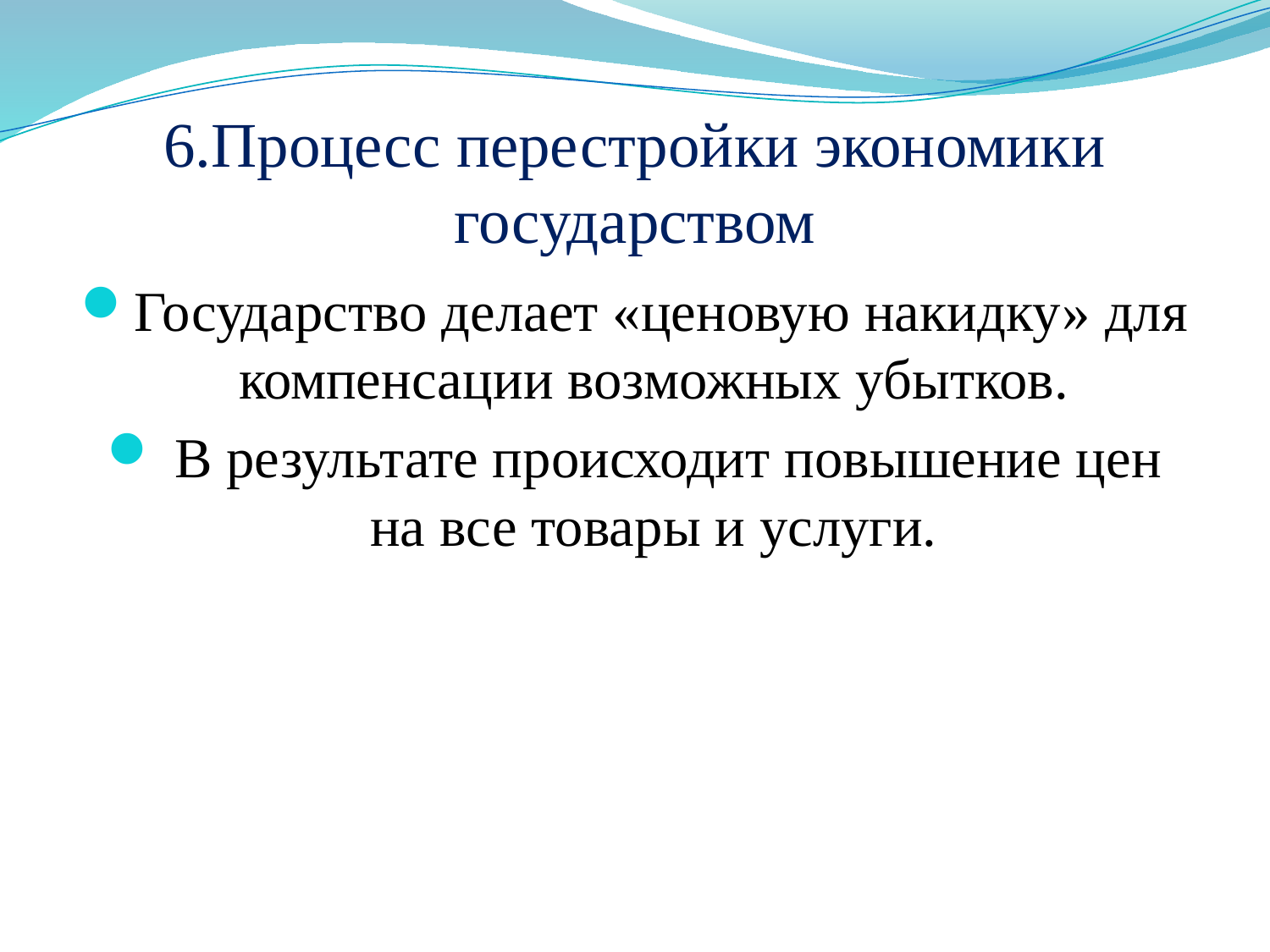

# 6.Процесс перестройки экономики государством
Государство делает «ценовую накидку» для компенсации возможных убытков.
 В результате происходит повышение цен на все товары и услуги.